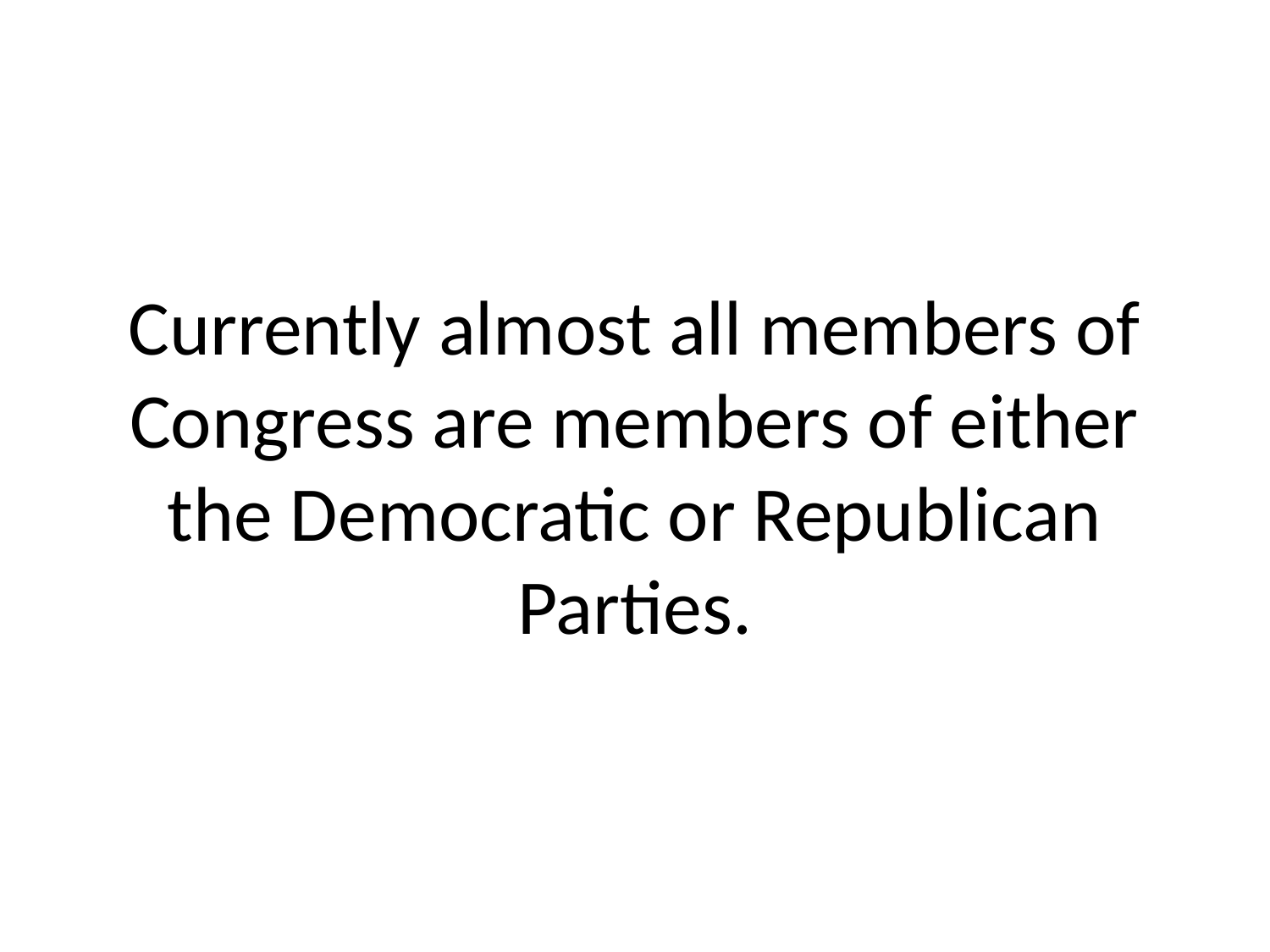

# Currently almost all members of Congress are members of either the Democratic or Republican Parties.